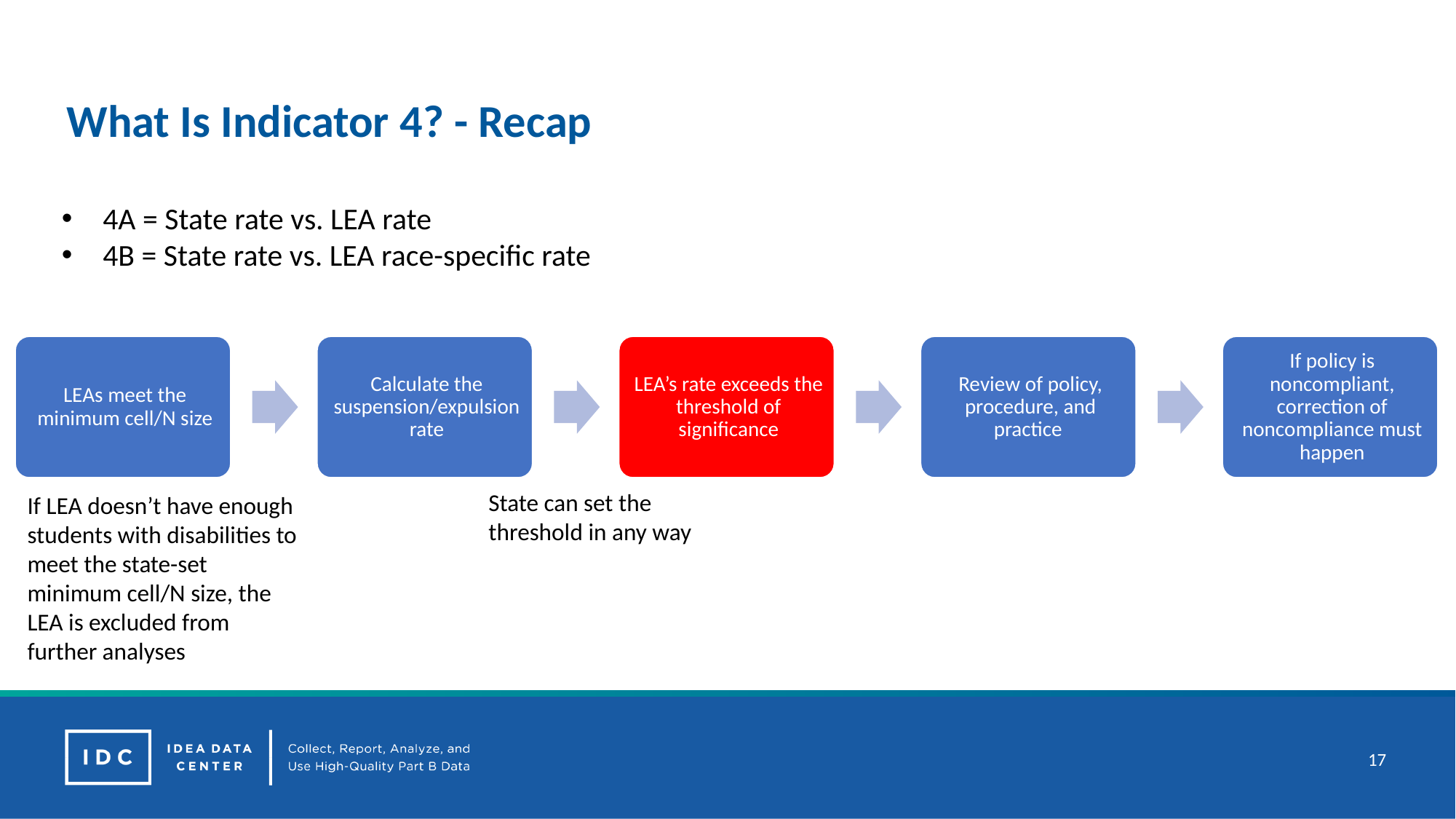

# What Is Indicator 4? - Recap
4A = State rate vs. LEA rate
4B = State rate vs. LEA race-specific rate
LEAs meet the minimum cell/N size

Calculate the suspension/expulsion rate

LEA’s rate exceeds the threshold of significance

Review of policy, procedure, and practice

If policy is noncompliant, correction of noncompliance must happen
State can set the threshold in any way
If LEA doesn’t have enough students with disabilities to meet the state-set minimum cell/N size, the LEA is excluded from further analyses
17